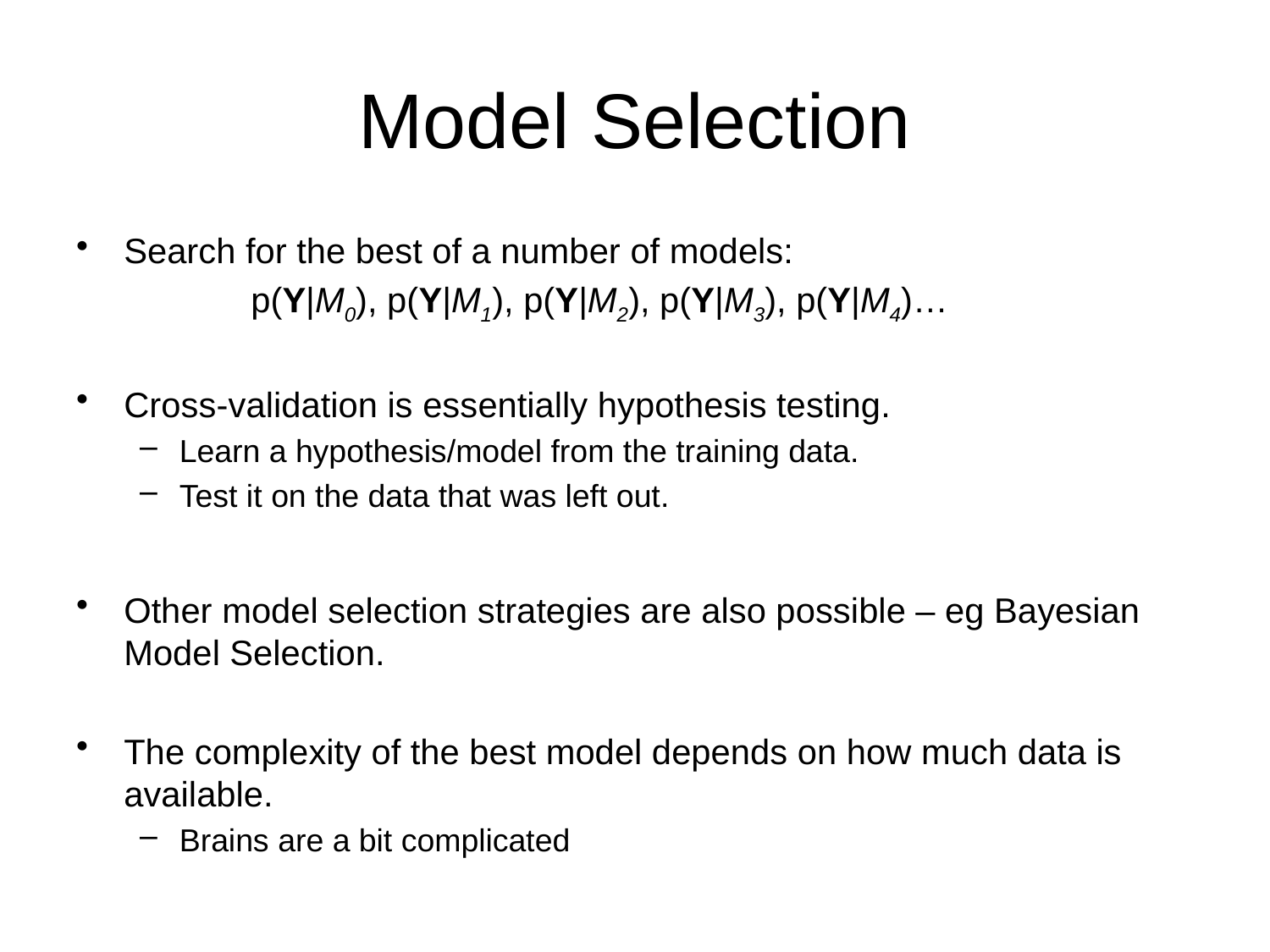

# Model Selection
Search for the best of a number of models:
		p(Y|M0), p(Y|M1), p(Y|M2), p(Y|M3), p(Y|M4)…

Cross-validation is essentially hypothesis testing.
Learn a hypothesis/model from the training data.
Test it on the data that was left out.

Other model selection strategies are also possible – eg Bayesian Model Selection.

The complexity of the best model depends on how much data is available.
Brains are a bit complicated